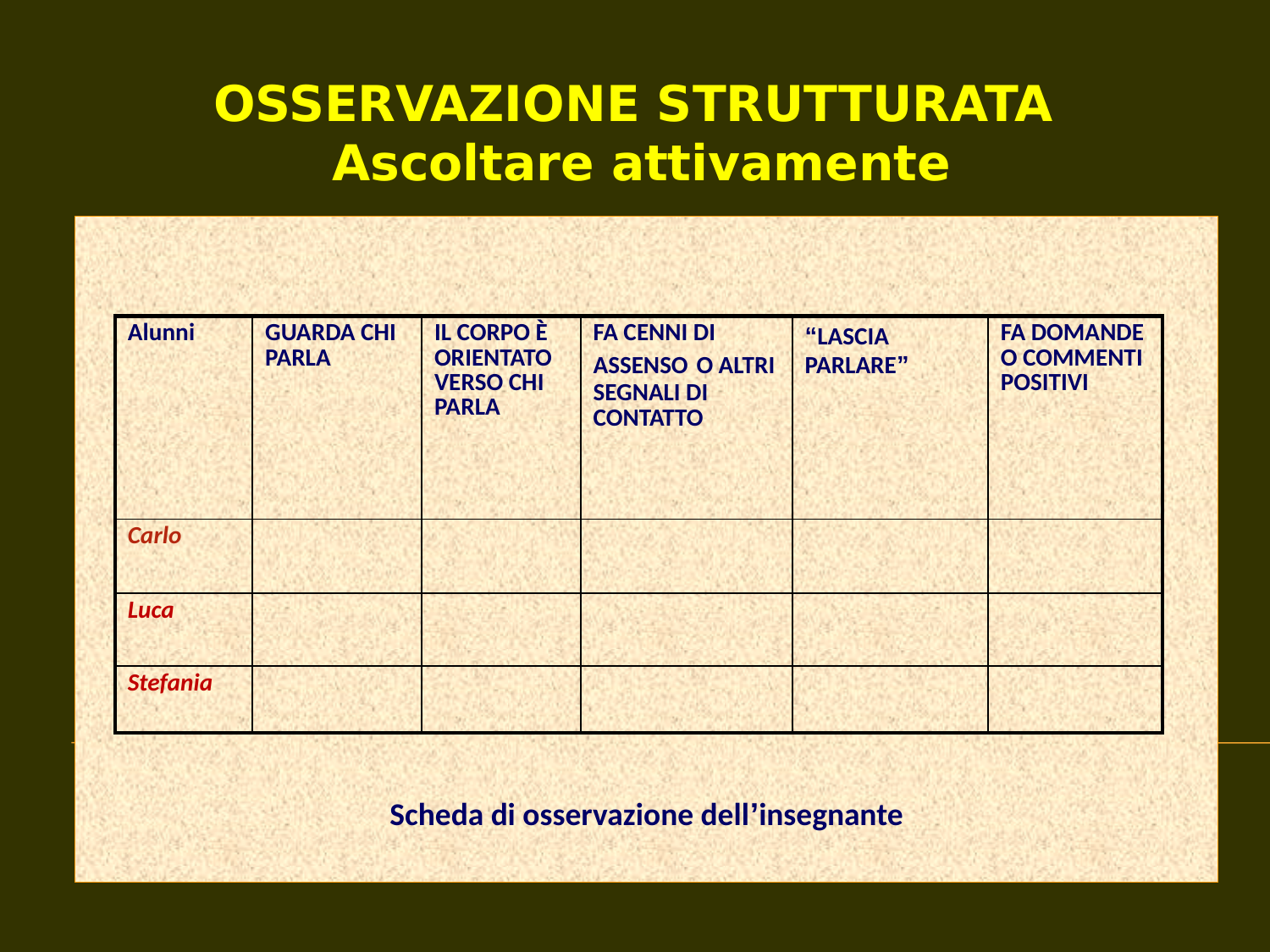

# OSSERVAZIONE STRUTTURATA Ascoltare attivamente
Scheda di osservazione dell’insegnante

| Alunni | GUARDA CHI PARLA | IL CORPO È ORIENTATO VERSO CHI PARLA | FA CENNI DI ASSENSO O ALTRI SEGNALI DI CONTATTO | “LASCIA PARLARE” | FA DOMANDE O COMMENTI POSITIVI |
| --- | --- | --- | --- | --- | --- |
| Carlo |  |  |  |  |  |
| Luca |  |  |  |  |  |
| Stefania |  |  |  |  |  |